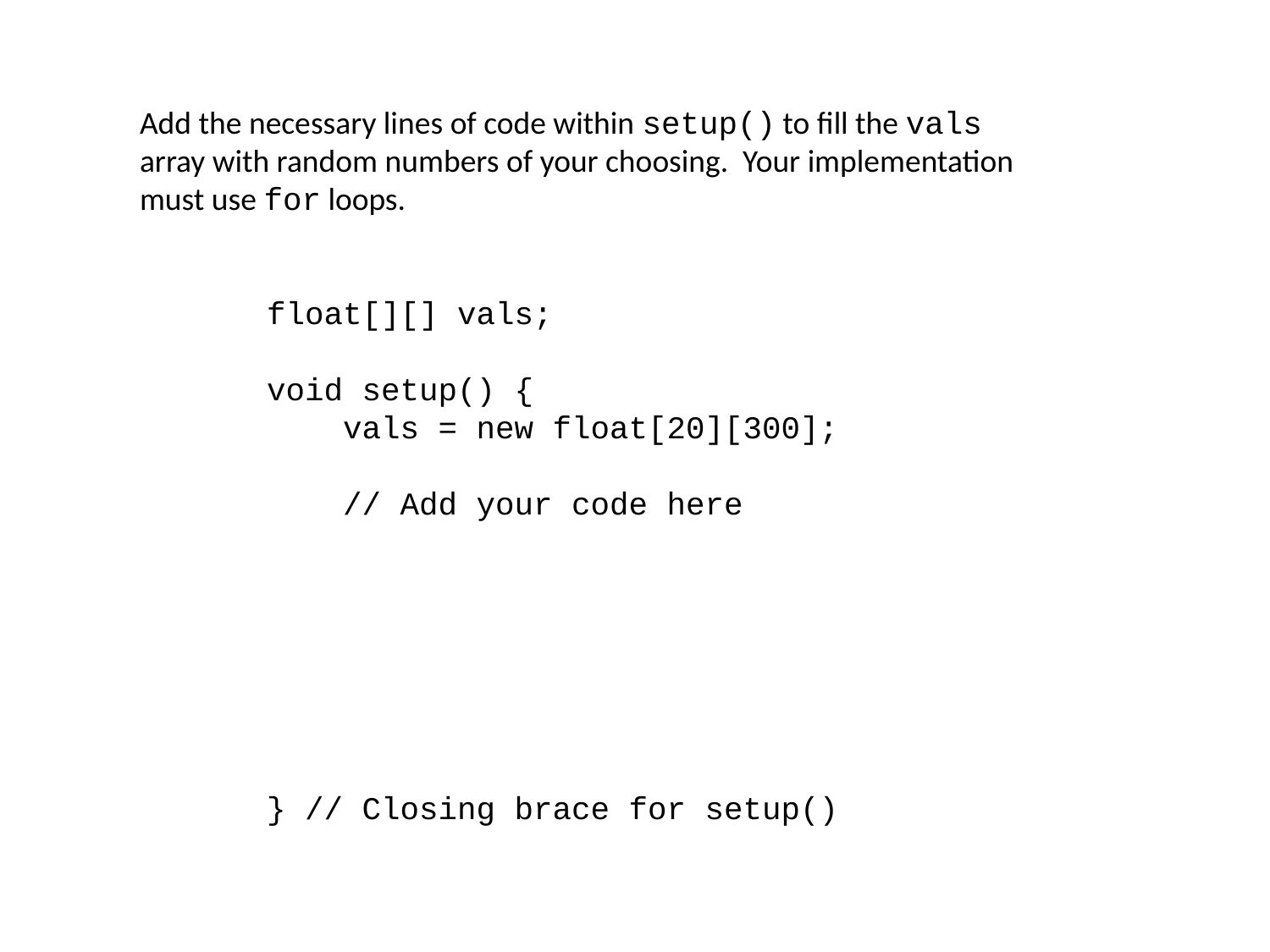

Add the necessary lines of code within setup() to fill the vals array with random numbers of your choosing.  Your implementation must use for loops.

	float[][] vals;

	void setup() {
	    vals = new float[20][300];

	    // Add your code here

	} // Closing brace for setup()